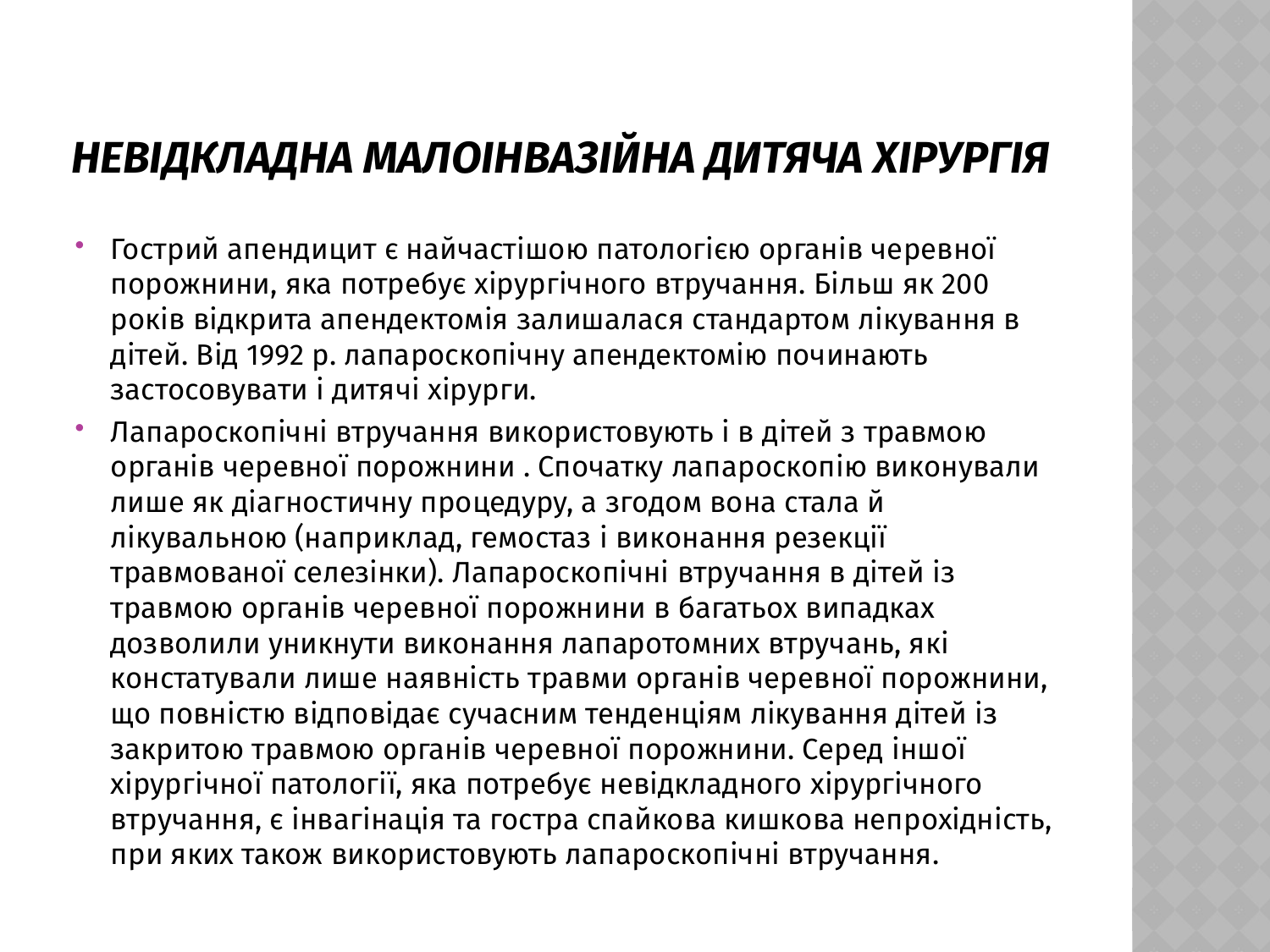

# Невідкладна малоінвазійна дитяча хірургія
Гострий апендицит є найчастішою патологією органів черевної порожнини, яка потребує хірургічного втручання. Більш як 200 років відкрита апендектомія залишалася стандартом лікування в дітей. Від 1992 р. лапароскопічну апендектомію починають застосовувати і дитячі хірурги.
Лапароскопічні втручання використовують і в дітей з травмою органів черевної порожнини . Спочатку лапароскопію виконували лише як діагностичну процедуру, а згодом вона стала й лікувальною (наприклад, гемостаз і виконання резекції травмованої селезінки). Лапароскопічні втручання в дітей із травмою органів черевної порожнини в багатьох випадках дозволили уникнути виконання лапаротомних втручань, які констатували лише наявність травми органів черевної порожнини, що повністю відповідає сучасним тенденціям лікування дітей із закритою травмою органів черевної порожнини. Серед іншої хірургічної патології, яка потребує невідкладного хірургічного втручання, є інвагінація та гостра спайкова кишкова непрохідність, при яких також використовують лапароскопічні втручання.